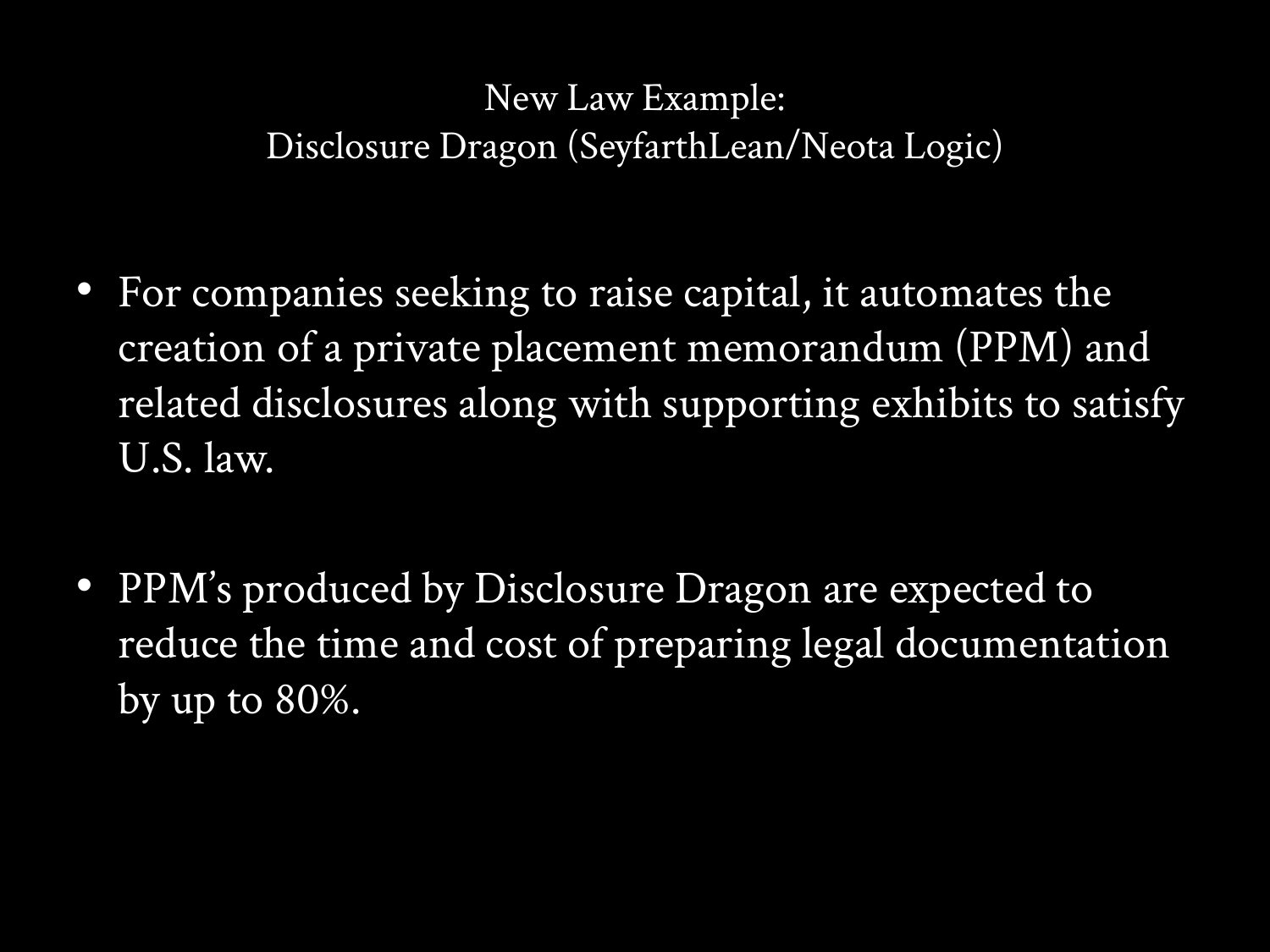

# New Law Example: Disclosure Dragon (SeyfarthLean/Neota Logic)
For companies seeking to raise capital, it automates the creation of a private placement memorandum (PPM) and related disclosures along with supporting exhibits to satisfy U.S. law.

PPM’s produced by Disclosure Dragon are expected to reduce the time and cost of preparing legal documentation by up to 80%.